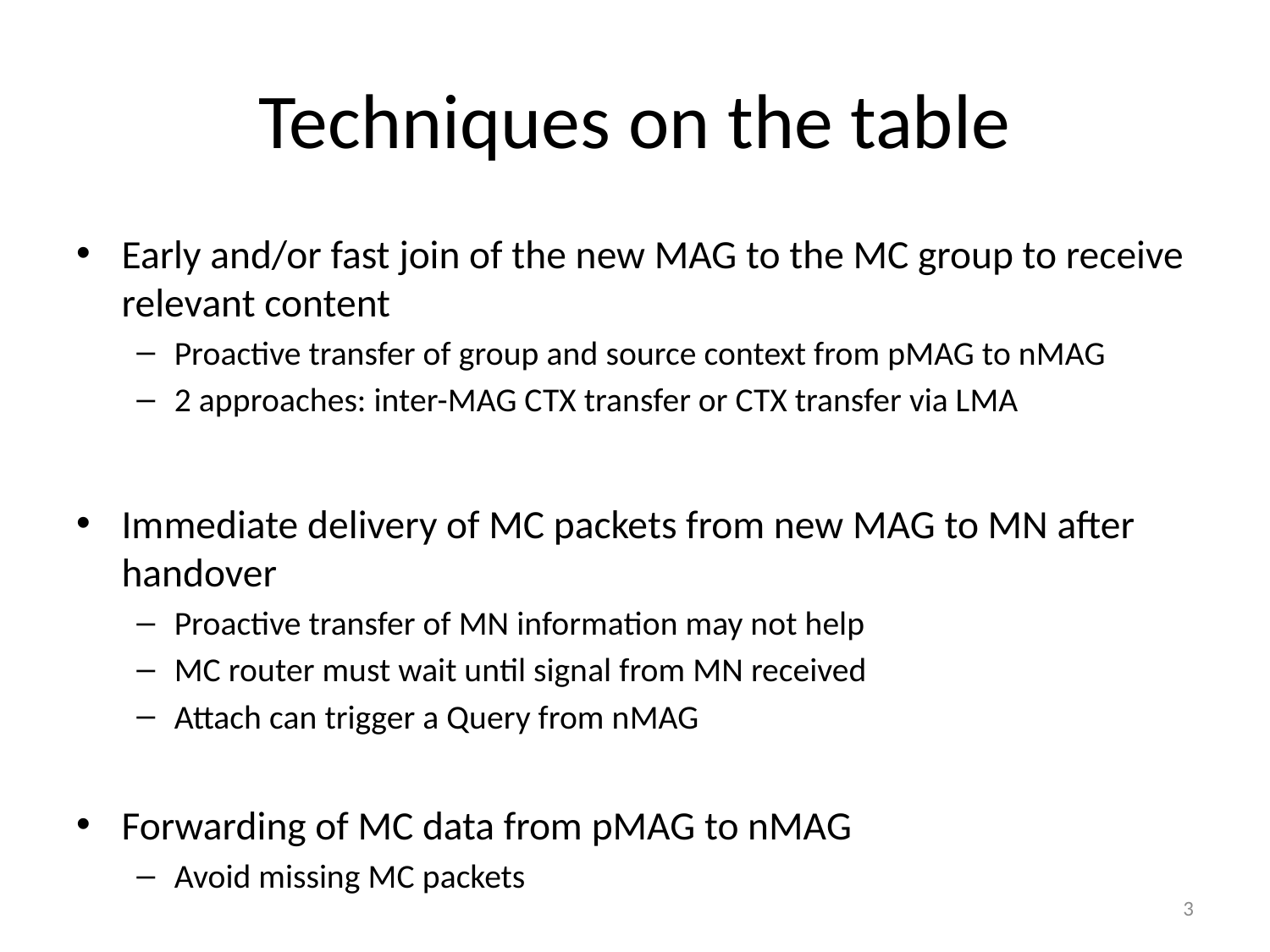

# Techniques on the table
Early and/or fast join of the new MAG to the MC group to receive relevant content
Proactive transfer of group and source context from pMAG to nMAG
2 approaches: inter-MAG CTX transfer or CTX transfer via LMA

Immediate delivery of MC packets from new MAG to MN after handover
Proactive transfer of MN information may not help
MC router must wait until signal from MN received
Attach can trigger a Query from nMAG

Forwarding of MC data from pMAG to nMAG
Avoid missing MC packets

3